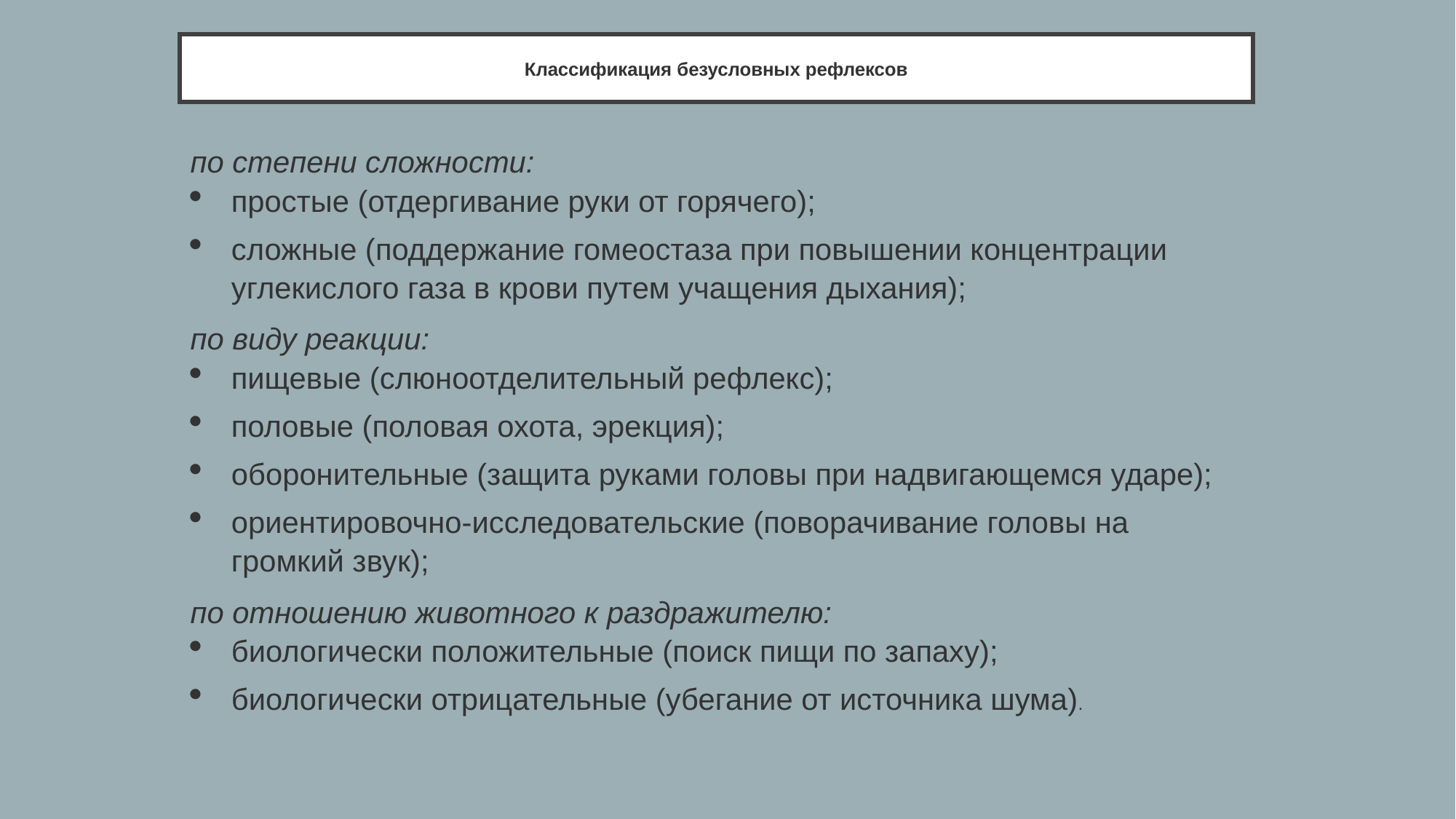

# Классификация безусловных рефлексов
по степени сложности:
простые (отдергивание руки от горячего);
сложные (поддержание гомеостаза при повышении концентрации углекислого газа в крови путем учащения дыхания);
по виду реакции:
пищевые (слюноотделительный рефлекс);
половые (половая охота, эрекция);
оборонительные (защита руками головы при надвигающемся ударе);
ориентировочно-исследовательские (поворачивание головы на громкий звук);
по отношению животного к раздражителю:
биологически положительные (поиск пищи по запаху);
биологически отрицательные (убегание от источника шума).